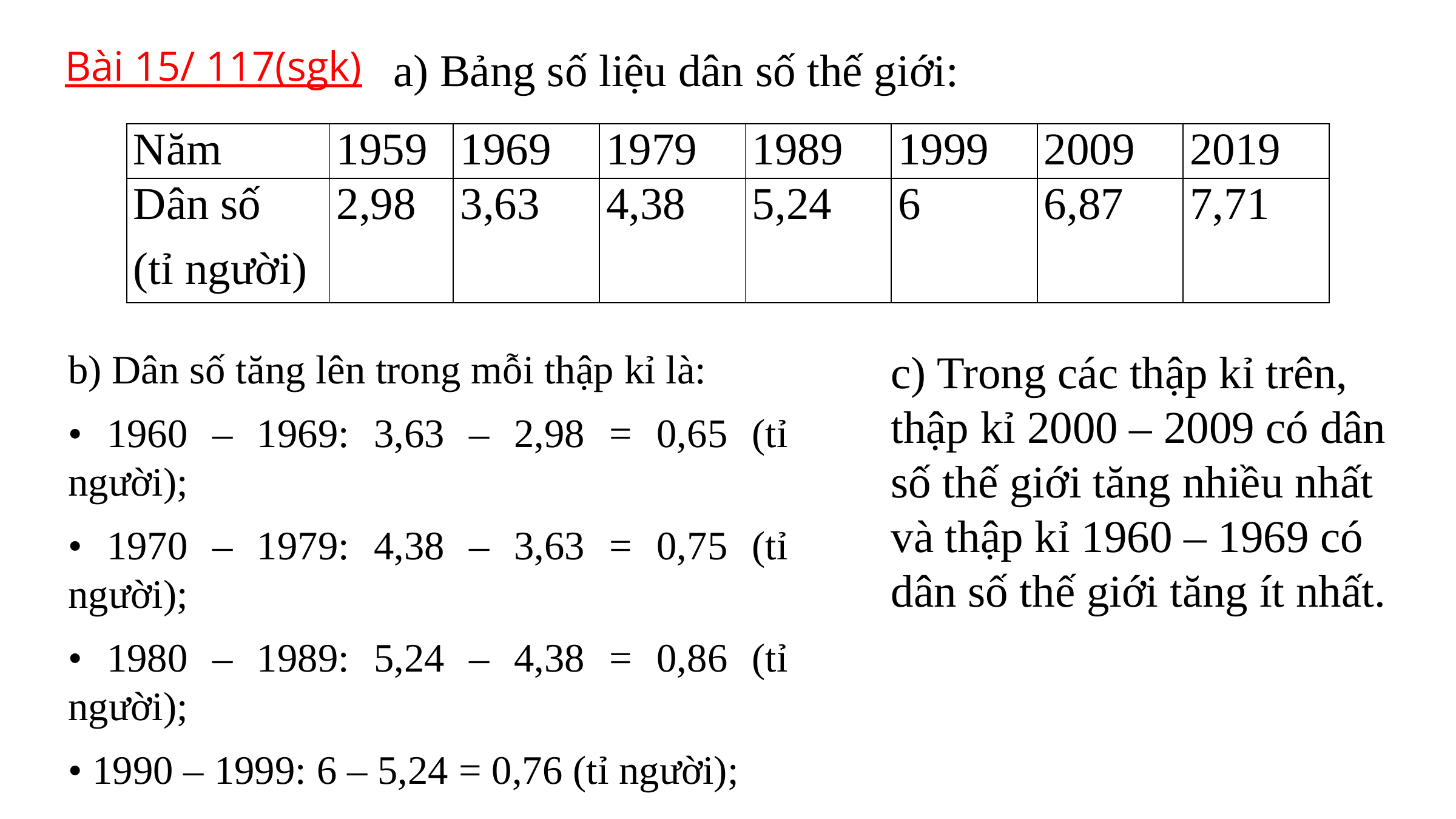

Bài 15/ 117(sgk)
a) Bảng số liệu dân số thế giới:
| Năm | 1959 | 1969 | 1979 | 1989 | 1999 | 2009 | 2019 |
| --- | --- | --- | --- | --- | --- | --- | --- |
| Dân số (tỉ người) | 2,98 | 3,63 | 4,38 | 5,24 | 6 | 6,87 | 7,71 |
b) Dân số tăng lên trong mỗi thập kỉ là:
• 1960 – 1969: 3,63 – 2,98 = 0,65 (tỉ người);
• 1970 – 1979: 4,38 – 3,63 = 0,75 (tỉ người);
• 1980 – 1989: 5,24 – 4,38 = 0,86 (tỉ người);
• 1990 – 1999: 6 – 5,24 = 0,76 (tỉ người);
• 2000 – 2009: 6,87 – 6 = 0,87 (tỉ người);
• 2010 – 2019: 7,71 – 6,87 = 0,84 (tỉ người).
c) Trong các thập kỉ trên, thập kỉ 2000 – 2009 có dân số thế giới tăng nhiều nhất và thập kỉ 1960 – 1969 có dân số thế giới tăng ít nhất.